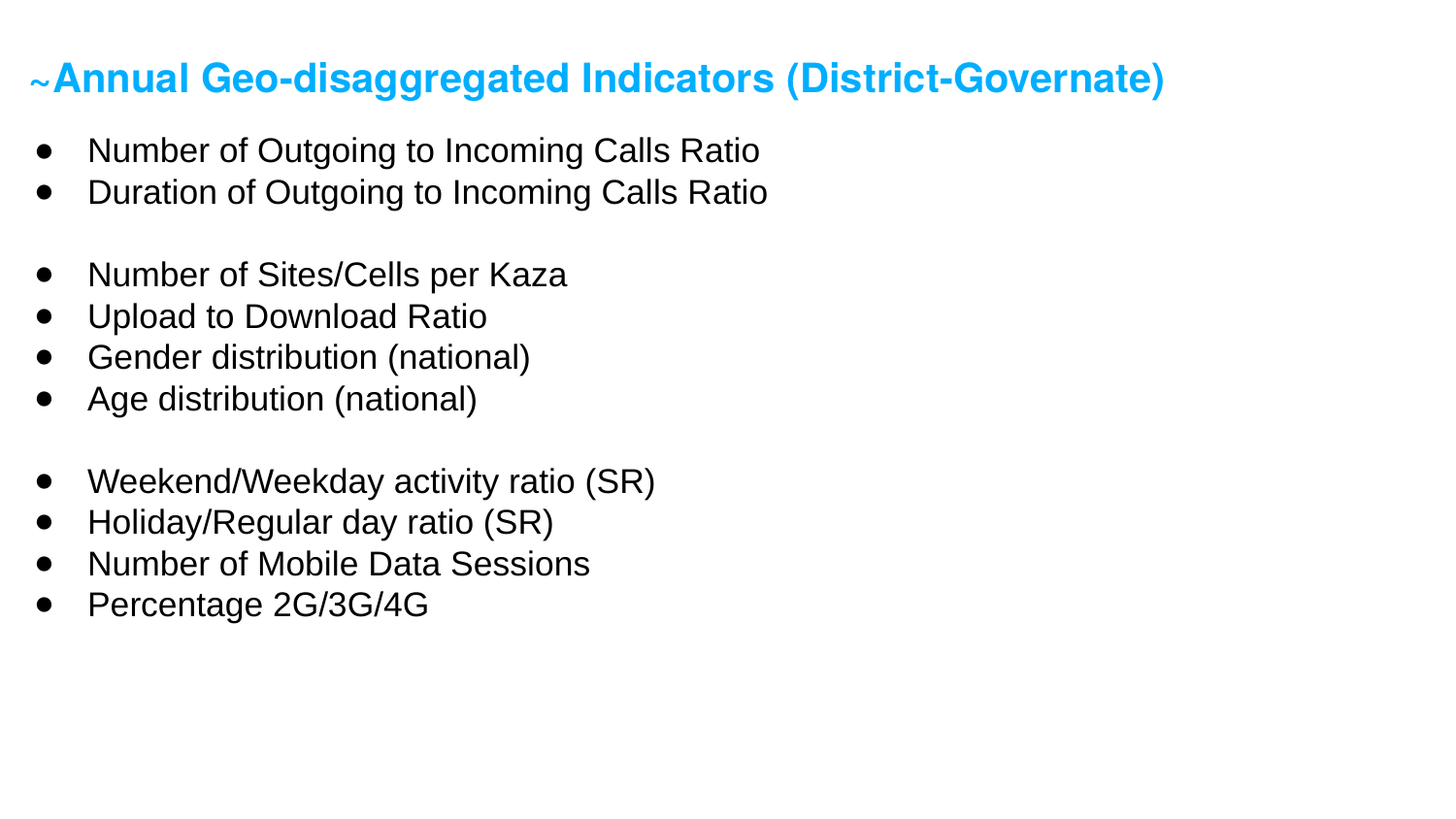

# ~Annual Geo-disaggregated Indicators (District-Governate)
Number of Outgoing to Incoming Calls Ratio
Duration of Outgoing to Incoming Calls Ratio

Number of Sites/Cells per Kaza
Upload to Download Ratio
Gender distribution (national)
Age distribution (national)

Weekend/Weekday activity ratio (SR)
Holiday/Regular day ratio (SR)
Number of Mobile Data Sessions
Percentage 2G/3G/4G